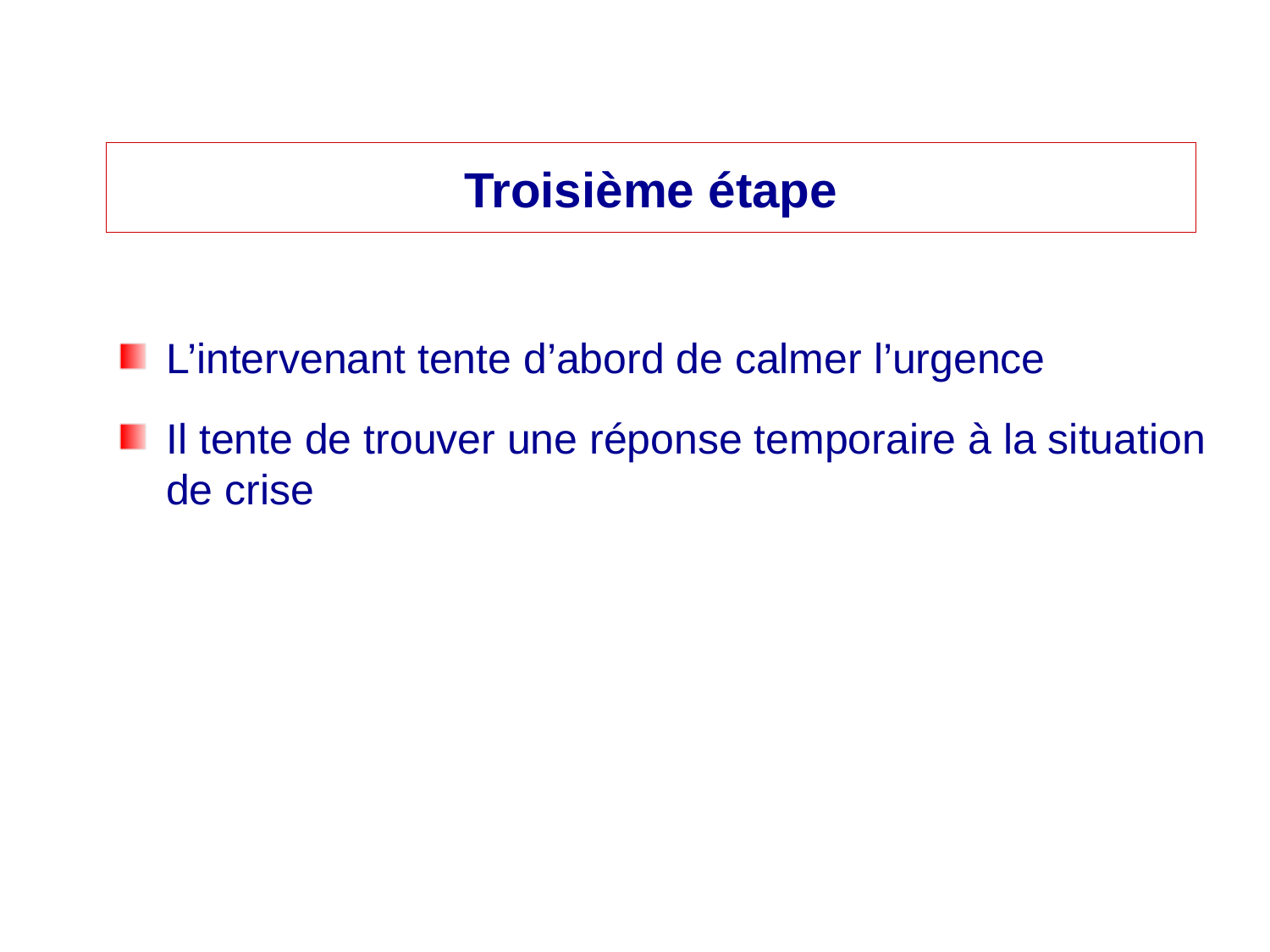

# Troisième étape

L’intervenant tente d’abord de calmer l’urgence
Il tente de trouver une réponse temporaire à la situation de crise